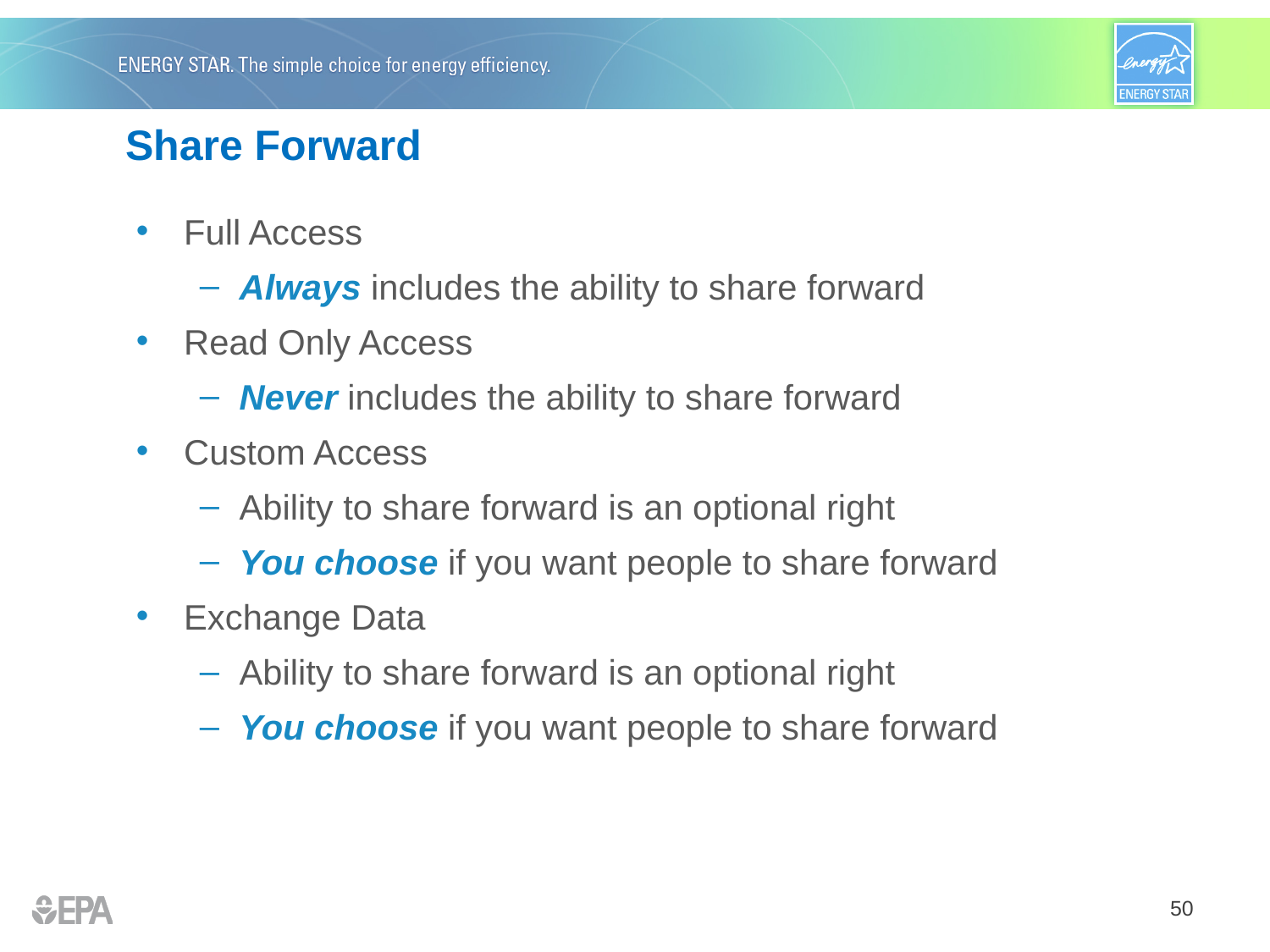

# Share Forward
Full Access
Always includes the ability to share forward
Read Only Access
Never includes the ability to share forward
Custom Access
Ability to share forward is an optional right
You choose if you want people to share forward
Exchange Data
Ability to share forward is an optional right
You choose if you want people to share forward
50